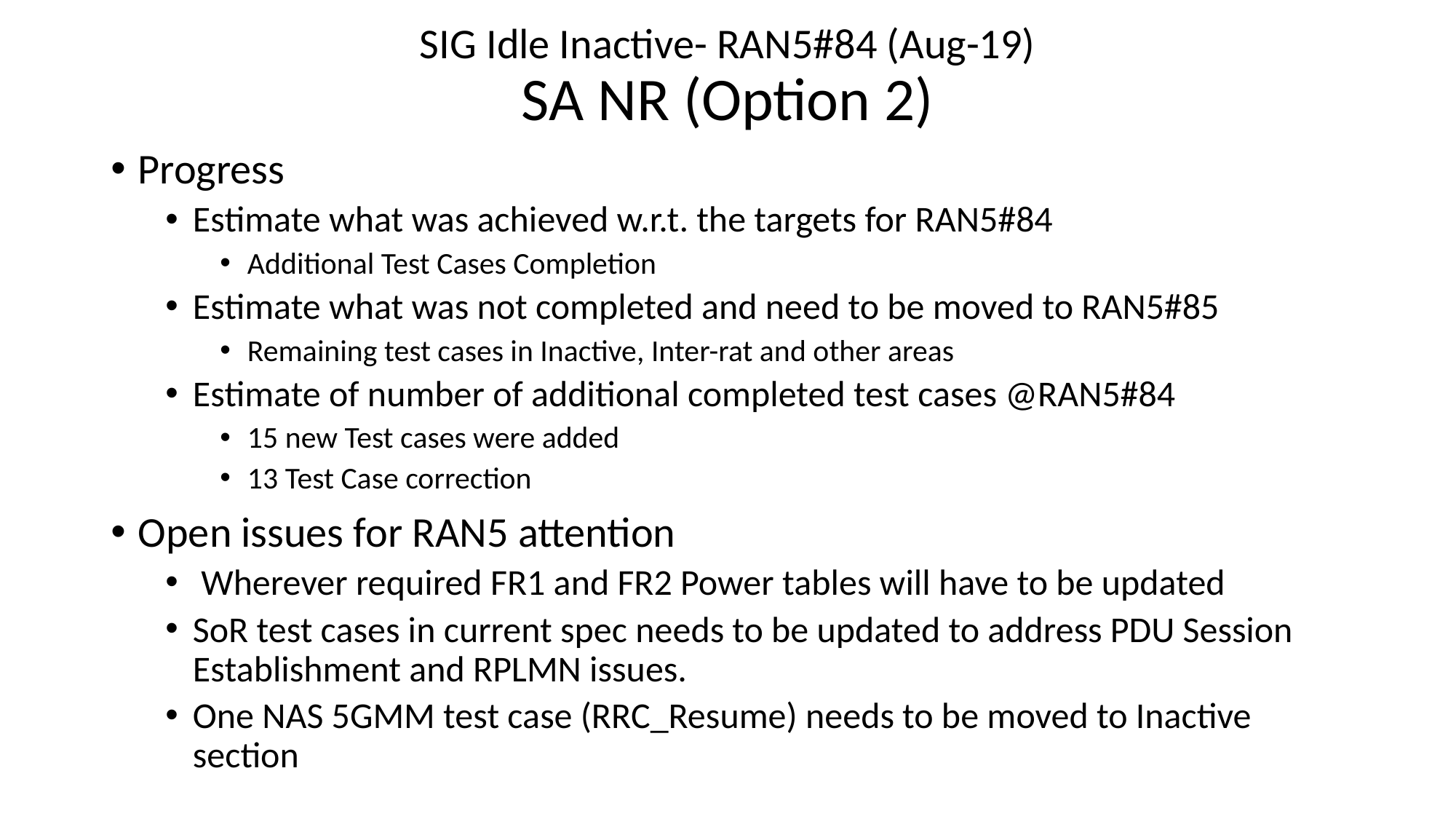

# SIG Idle Inactive- RAN5#84 (Aug-19) SA NR (Option 2)
Progress
Estimate what was achieved w.r.t. the targets for RAN5#84
Additional Test Cases Completion
Estimate what was not completed and need to be moved to RAN5#85
Remaining test cases in Inactive, Inter-rat and other areas
Estimate of number of additional completed test cases @RAN5#84
15 new Test cases were added
13 Test Case correction
Open issues for RAN5 attention
 Wherever required FR1 and FR2 Power tables will have to be updated
SoR test cases in current spec needs to be updated to address PDU Session Establishment and RPLMN issues.
One NAS 5GMM test case (RRC_Resume) needs to be moved to Inactive section